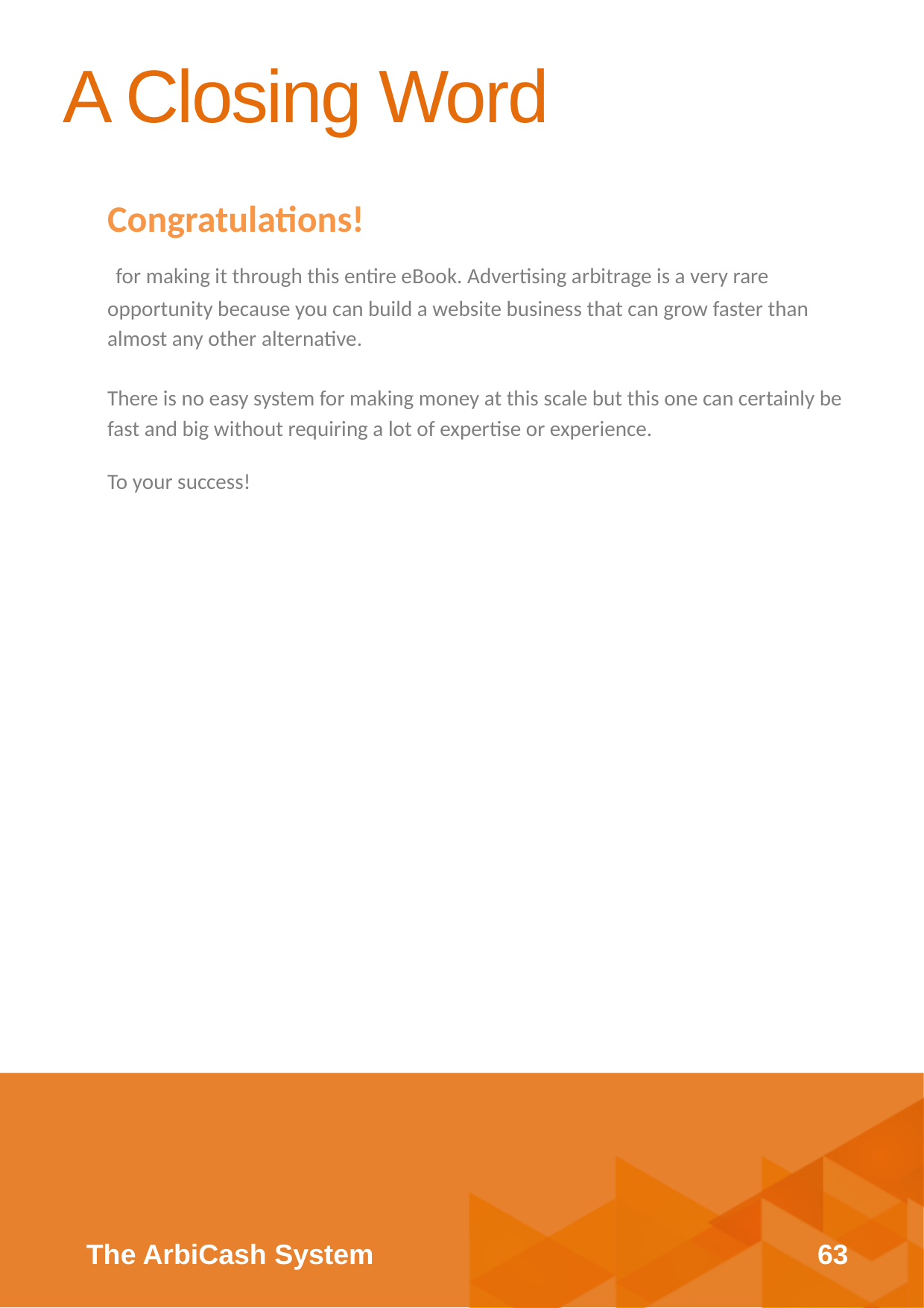

A Closing Word

Congratulations!
 for making it through this entire eBook. Advertising arbitrage is a very rare opportunity because you can build a website business that can grow faster than almost any other alternative.

There is no easy system for making money at this scale but this one can certainly be fast and big without requiring a lot of expertise or experience.

To your success!